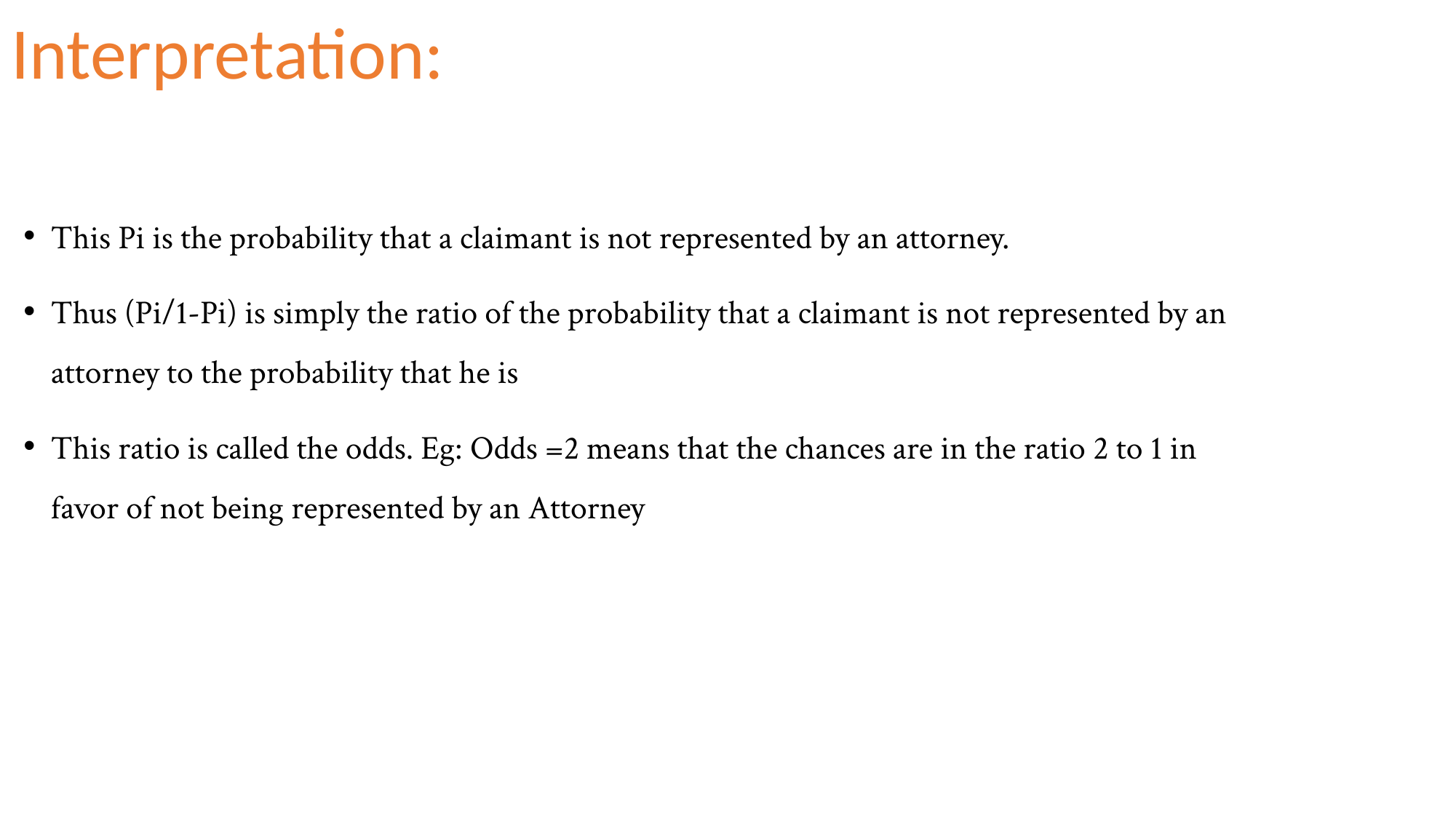

# Interpretation:
This Pi is the probability that a claimant is not represented by an attorney.
Thus (Pi/1-Pi) is simply the ratio of the probability that a claimant is not represented by an attorney to the probability that he is
This ratio is called the odds. Eg: Odds =2 means that the chances are in the ratio 2 to 1 in favor of not being represented by an Attorney